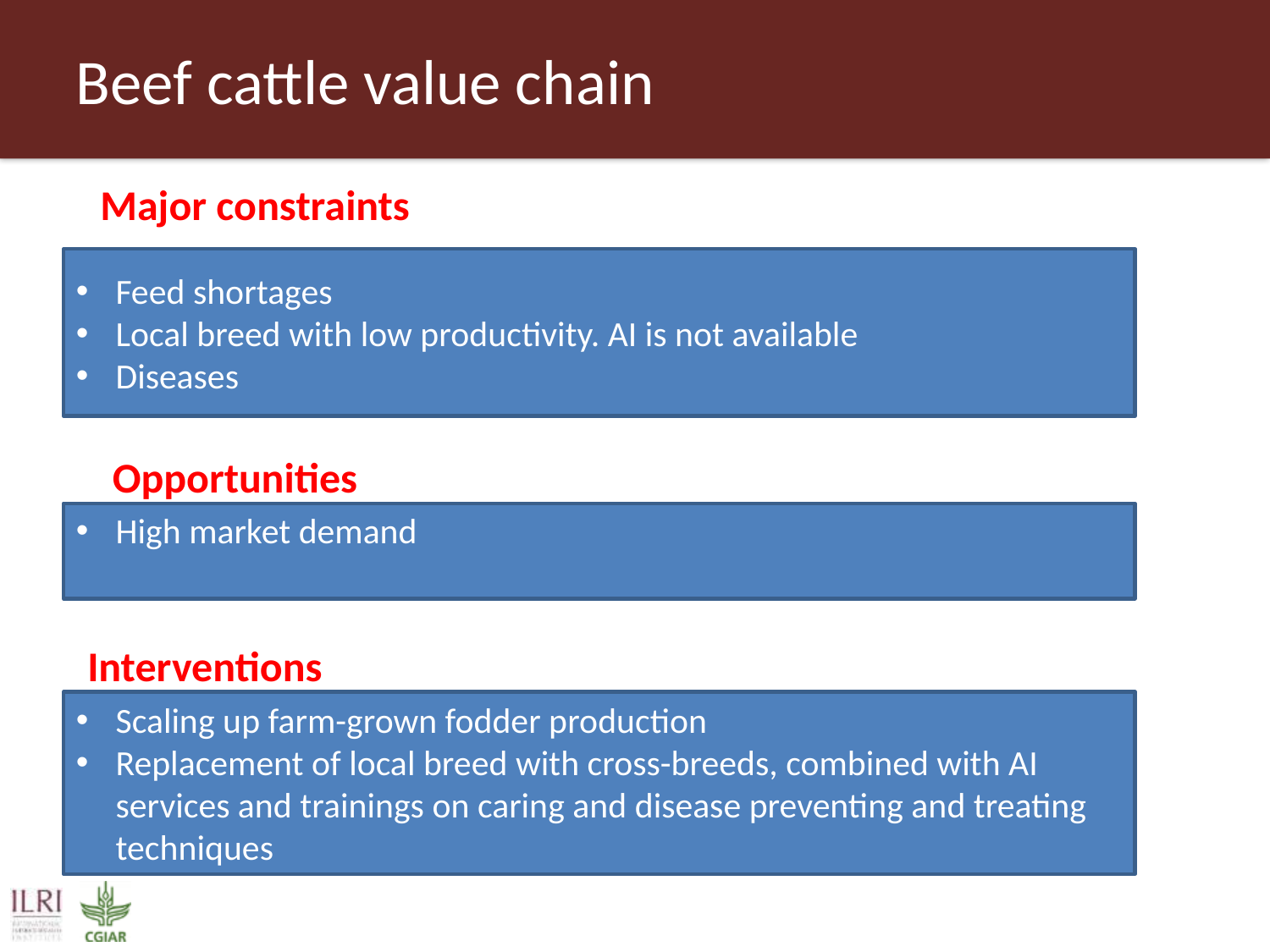

# Beef cattle value chain
Major constraints
Feed shortages
Local breed with low productivity. AI is not available
Diseases
Opportunities
High market demand

Interventions
Scaling up farm-grown fodder production
Replacement of local breed with cross-breeds, combined with AI services and trainings on caring and disease preventing and treating techniques